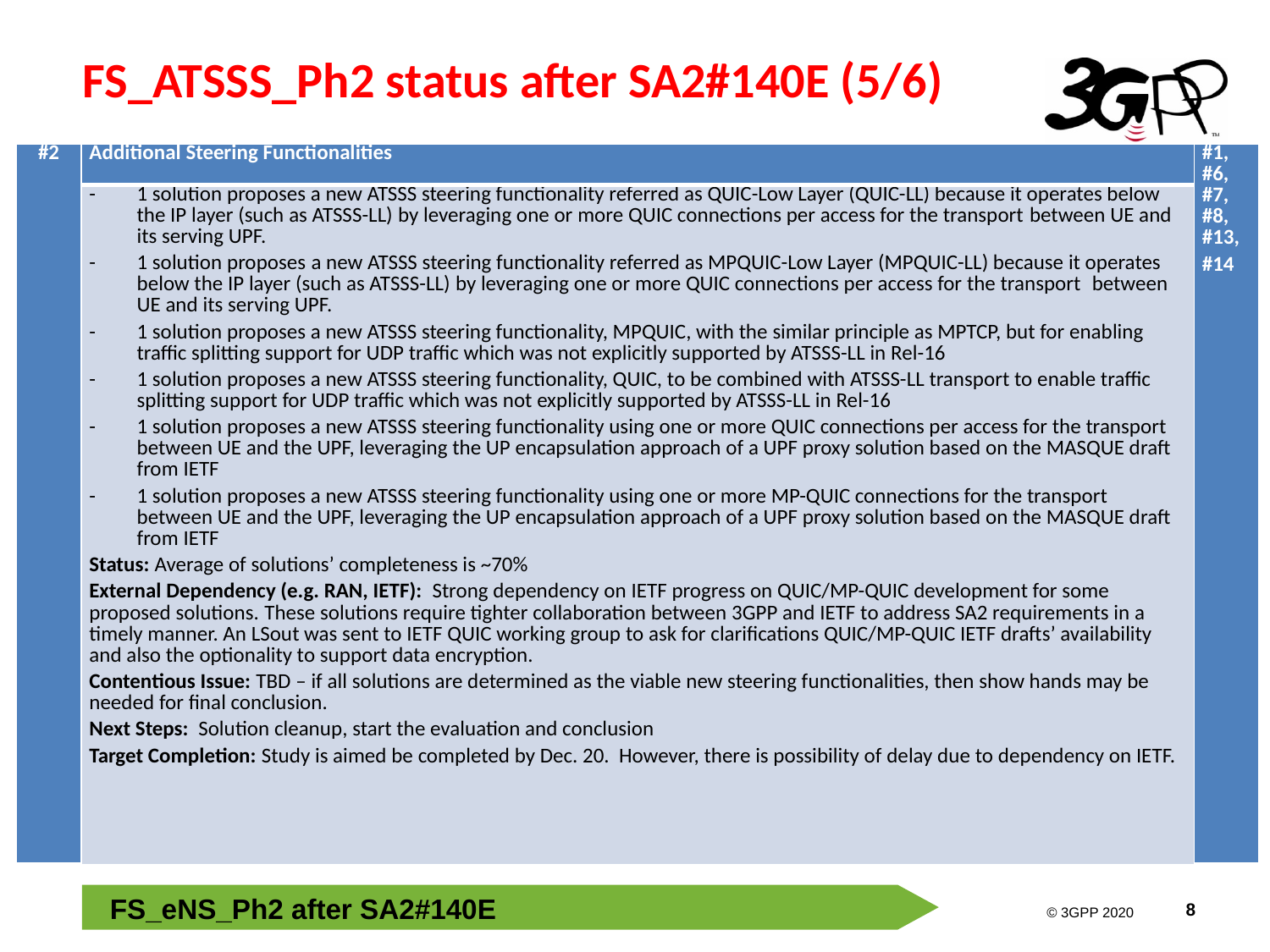

# FS_ATSSS_Ph2 status after SA2#140E (5/6)
| #2 | Additional Steering Functionalities | #1, #6, #7, #8, #13, #14 |
| --- | --- | --- |
|  | 1 solution proposes a new ATSSS steering functionality referred as QUIC-Low Layer (QUIC-LL) because it operates below the IP layer (such as ATSSS-LL) by leveraging one or more QUIC connections per access for the transport between UE and its serving UPF. 1 solution proposes a new ATSSS steering functionality referred as MPQUIC-Low Layer (MPQUIC-LL) because it operates below the IP layer (such as ATSSS-LL) by leveraging one or more QUIC connections per access for the transport between UE and its serving UPF. 1 solution proposes a new ATSSS steering functionality, MPQUIC, with the similar principle as MPTCP, but for enabling traffic splitting support for UDP traffic which was not explicitly supported by ATSSS-LL in Rel-16 1 solution proposes a new ATSSS steering functionality, QUIC, to be combined with ATSSS-LL transport to enable traffic splitting support for UDP traffic which was not explicitly supported by ATSSS-LL in Rel-16 1 solution proposes a new ATSSS steering functionality using one or more QUIC connections per access for the transport between UE and the UPF, leveraging the UP encapsulation approach of a UPF proxy solution based on the MASQUE draft from IETF 1 solution proposes a new ATSSS steering functionality using one or more MP-QUIC connections for the transport between UE and the UPF, leveraging the UP encapsulation approach of a UPF proxy solution based on the MASQUE draft from IETF Status: Average of solutions’ completeness is ~70% External Dependency (e.g. RAN, IETF): Strong dependency on IETF progress on QUIC/MP-QUIC development for some proposed solutions. These solutions require tighter collaboration between 3GPP and IETF to address SA2 requirements in a timely manner. An LSout was sent to IETF QUIC working group to ask for clarifications QUIC/MP-QUIC IETF drafts’ availability and also the optionality to support data encryption. Contentious Issue: TBD – if all solutions are determined as the viable new steering functionalities, then show hands may be needed for final conclusion. Next Steps: Solution cleanup, start the evaluation and conclusion Target Completion: Study is aimed be completed by Dec. 20. However, there is possibility of delay due to dependency on IETF. |  |